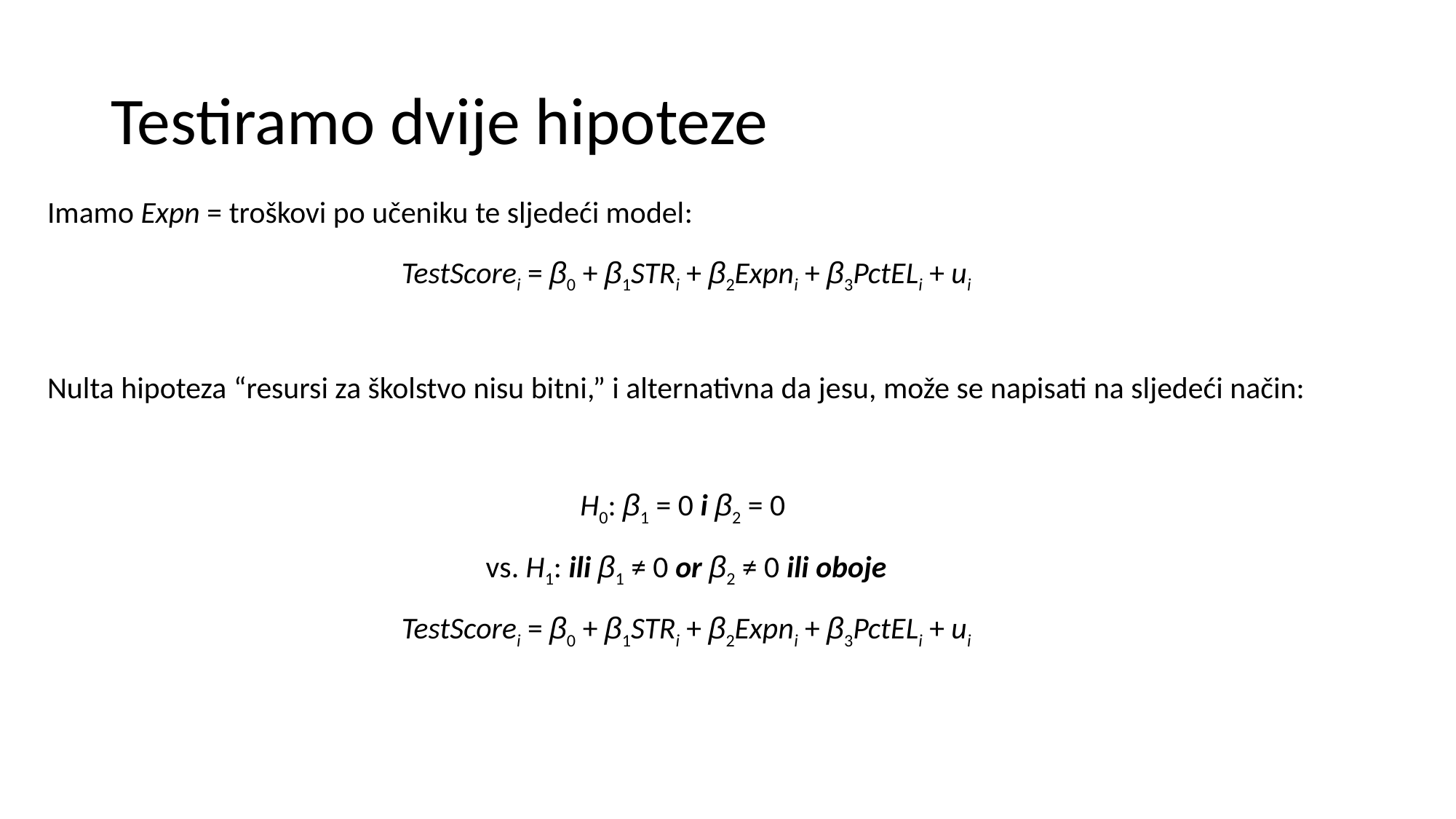

# Testiramo dvije hipoteze
Imamo Expn = troškovi po učeniku te sljedeći model:
TestScorei = β0 + β1STRi + β2Expni + β3PctELi + ui

Nulta hipoteza “resursi za školstvo nisu bitni,” i alternativna da jesu, može se napisati na sljedeći način:

H0: β1 = 0 i β2 = 0
vs. H1: ili β1 ≠ 0 or β2 ≠ 0 ili oboje
TestScorei = β0 + β1STRi + β2Expni + β3PctELi + ui